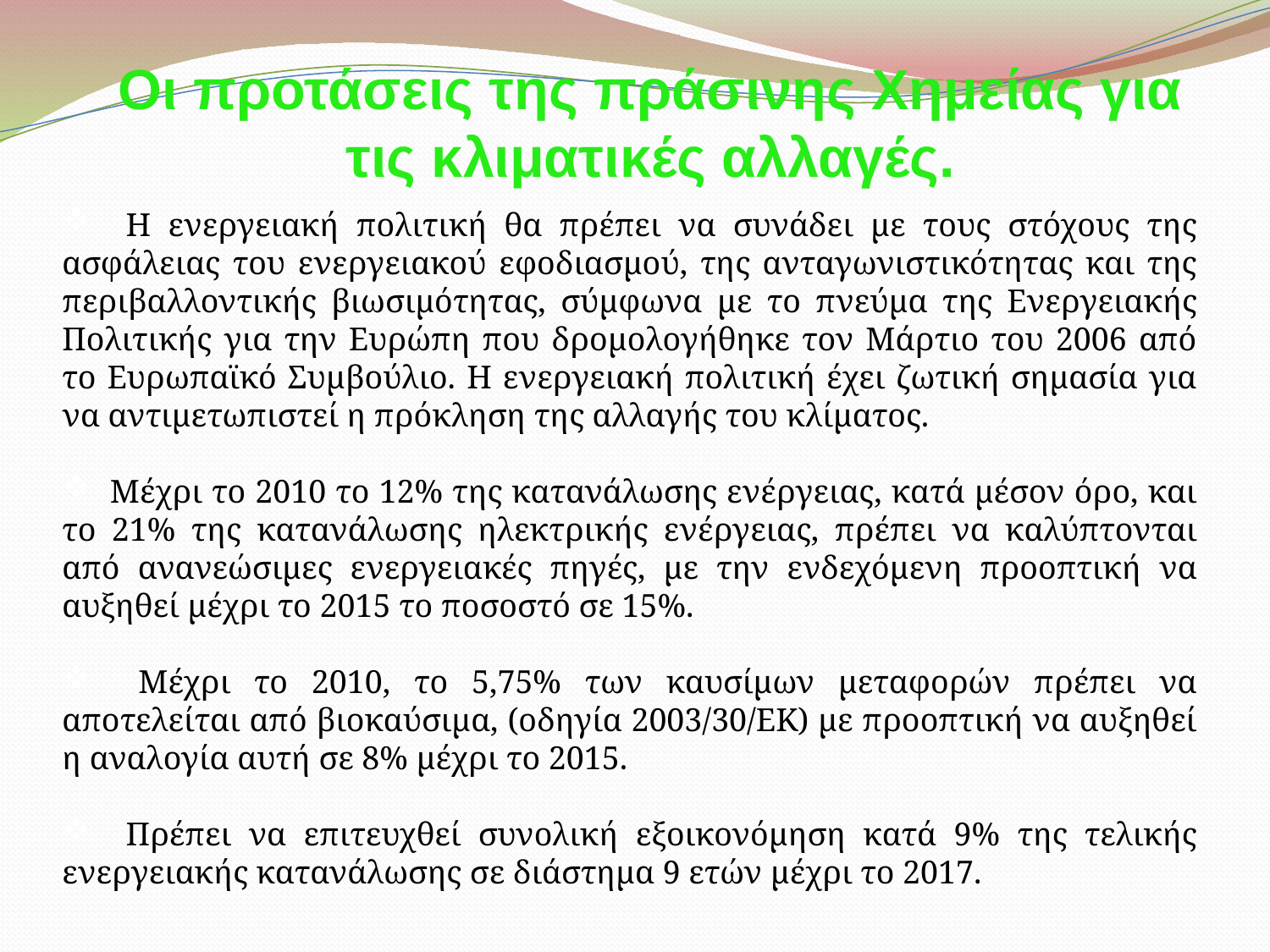

# Οι προτάσεις της πράσινης Χημείας για τις κλιματικές αλλαγές.
  Η ενεργειακή πολιτική θα πρέπει να συνάδει με τους στόχους της ασφάλειας του ενεργειακού εφοδιασμού, της ανταγωνιστικότητας και της περιβαλλοντικής βιωσιμότητας, σύμφωνα με το πνεύμα της Ενεργειακής Πολιτικής για την Ευρώπη που δρομολογήθηκε τον Μάρτιο του 2006 από το Ευρωπαϊκό Συμβούλιο. Η ενεργειακή πολιτική έχει ζωτική σημασία για να αντιμετωπιστεί η πρόκληση της αλλαγής του κλίματος.

  Μέχρι το 2010 το 12% της κατανάλωσης ενέργειας, κατά μέσον όρο, και το 21% της κατανάλωσης ηλεκτρικής ενέργειας, πρέπει να καλύπτονται από ανανεώσιμες ενεργειακές πηγές, με την ενδεχόμενη προοπτική να αυξηθεί μέχρι το 2015 το ποσοστό σε 15%.

  Μέχρι το 2010, το 5,75% των καυσίμων μεταφορών πρέπει να αποτελείται από βιοκαύσιμα, (οδηγία 2003/30/ΕΚ) με προοπτική να αυξηθεί η αναλογία αυτή σε 8% μέχρι το 2015.

  Πρέπει να επιτευχθεί συνολική εξοικονόμηση κατά 9% της τελικής ενεργειακής κατανάλωσης σε διάστημα 9 ετών μέχρι το 2017.